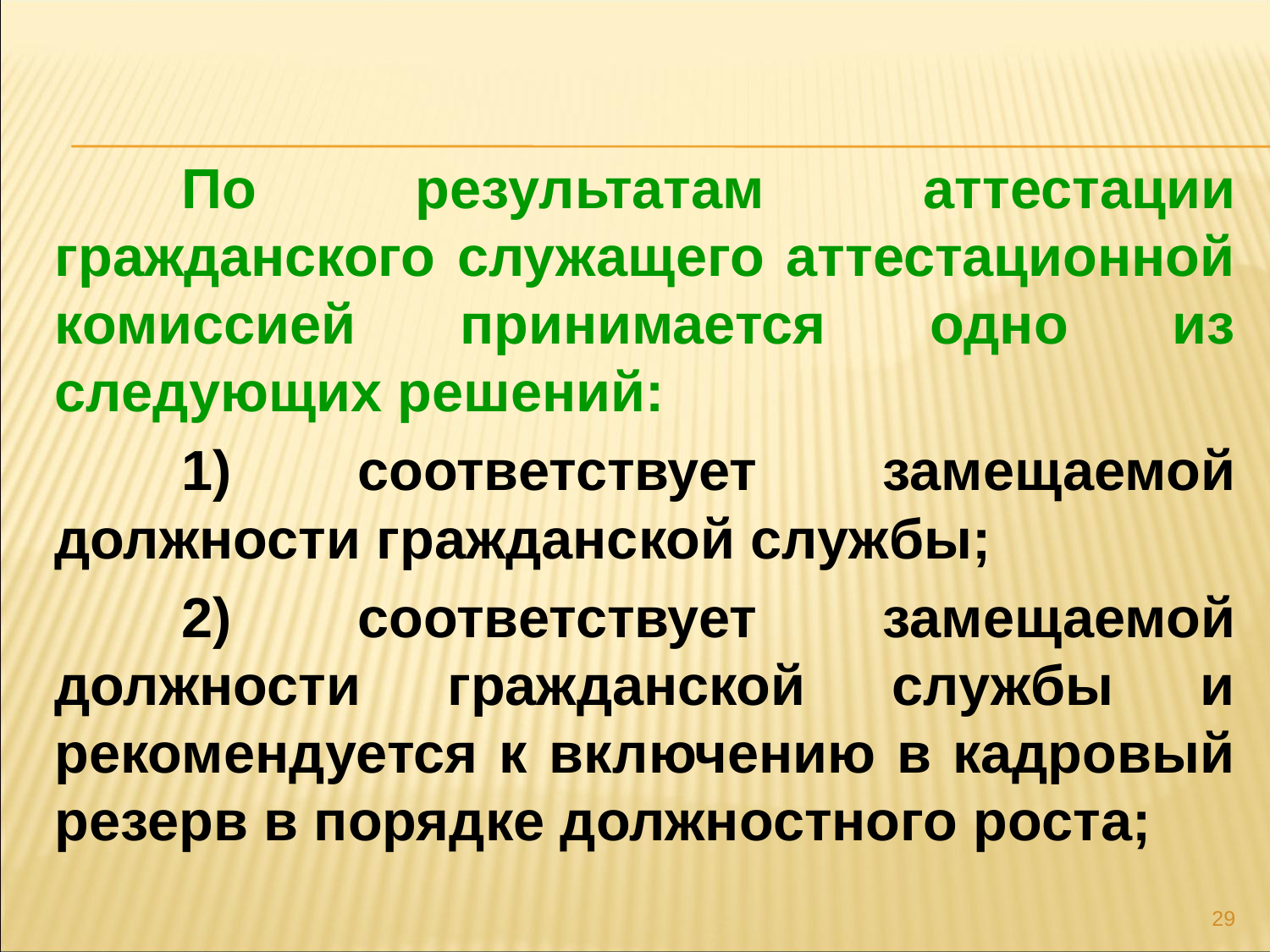

По результатам аттестации гражданского служащего аттестационной комиссией принимается одно из следующих решений:
	1) соответствует замещаемой должности гражданской службы;
	2) соответствует замещаемой должности гражданской службы и рекомендуется к включению в кадровый резерв в порядке должностного роста;
29